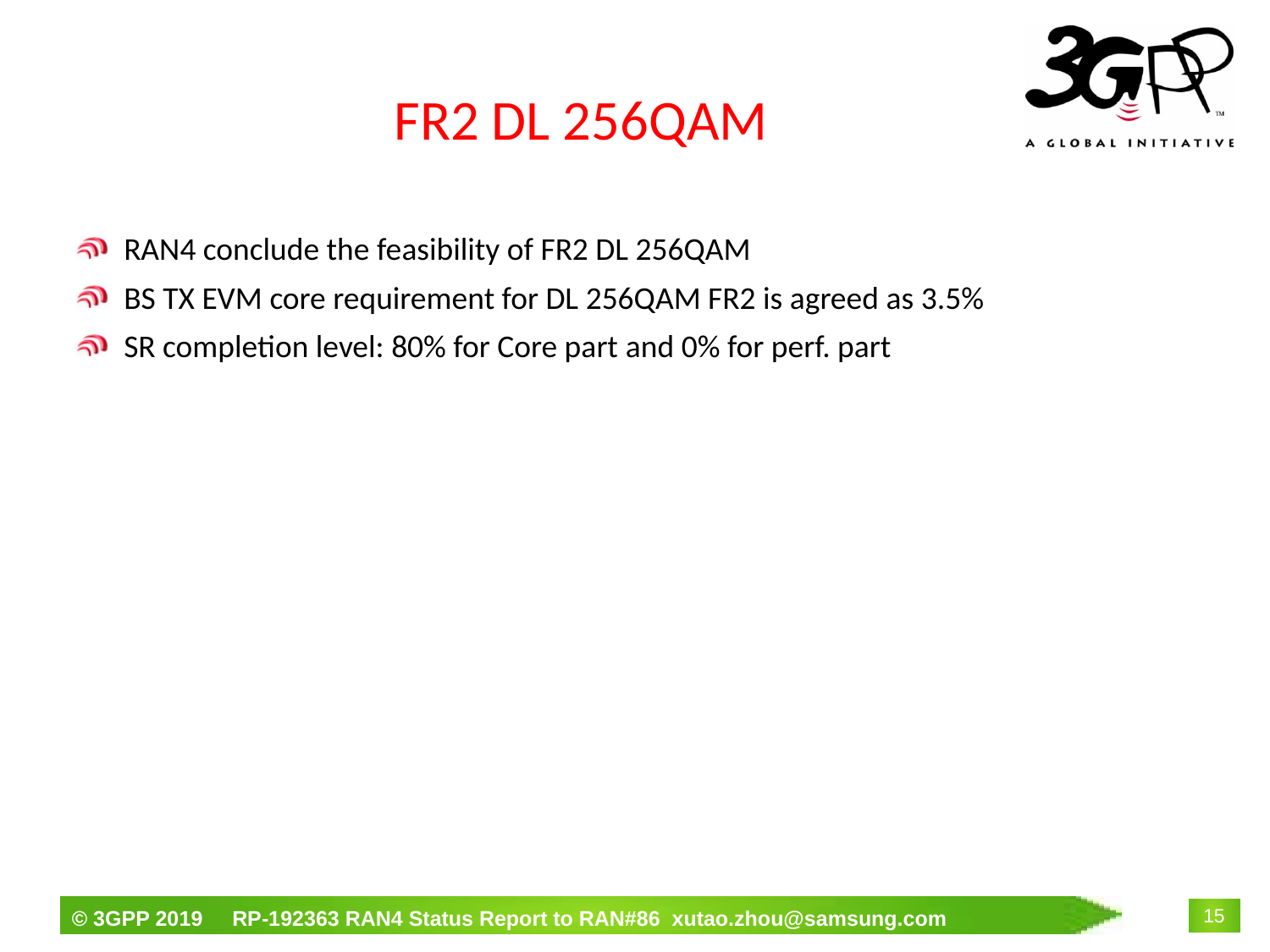

# FR2 DL 256QAM
RAN4 conclude the feasibility of FR2 DL 256QAM
BS TX EVM core requirement for DL 256QAM FR2 is agreed as 3.5%
SR completion level: 80% for Core part and 0% for perf. part